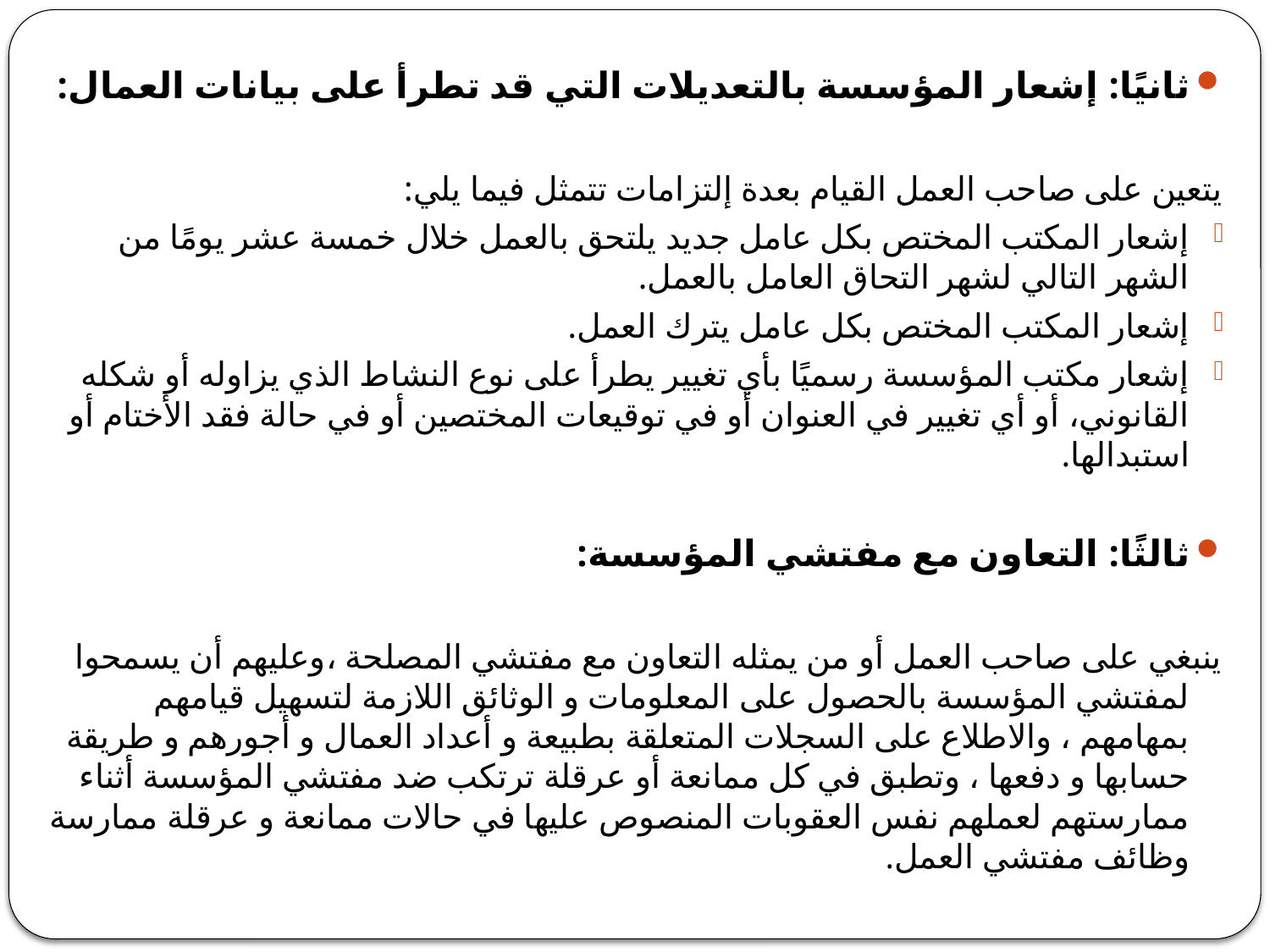

ثانيًا: إشعار المؤسسة بالتعديلات التي قد تطرأ على بيانات العمال:

يتعين على صاحب العمل القيام بعدة إلتزامات تتمثل فيما يلي:
إشعار المكتب المختص بكل عامل جديد يلتحق بالعمل خلال خمسة عشر يومًا من الشهر التالي لشهر التحاق العامل بالعمل.
إشعار المكتب المختص بكل عامل يترك العمل.
إشعار مكتب المؤسسة رسميًا بأي تغيير يطرأ على نوع النشاط الذي يزاوله أو شكله القانوني، أو أي تغيير في العنوان أو في توقيعات المختصين أو في حالة فقد الأختام أو استبدالها.

ثالثًا: التعاون مع مفتشي المؤسسة:

ينبغي على صاحب العمل أو من يمثله التعاون مع مفتشي المصلحة ،وعليهم أن يسمحوا لمفتشي المؤسسة بالحصول على المعلومات و الوثائق اللازمة لتسهيل قيامهم بمهامهم ، والاطلاع على السجلات المتعلقة بطبيعة و أعداد العمال و أجورهم و طريقة حسابها و دفعها ، وتطبق في كل ممانعة أو عرقلة ترتكب ضد مفتشي المؤسسة أثناء ممارستهم لعملهم نفس العقوبات المنصوص عليها في حالات ممانعة و عرقلة ممارسة وظائف مفتشي العمل.